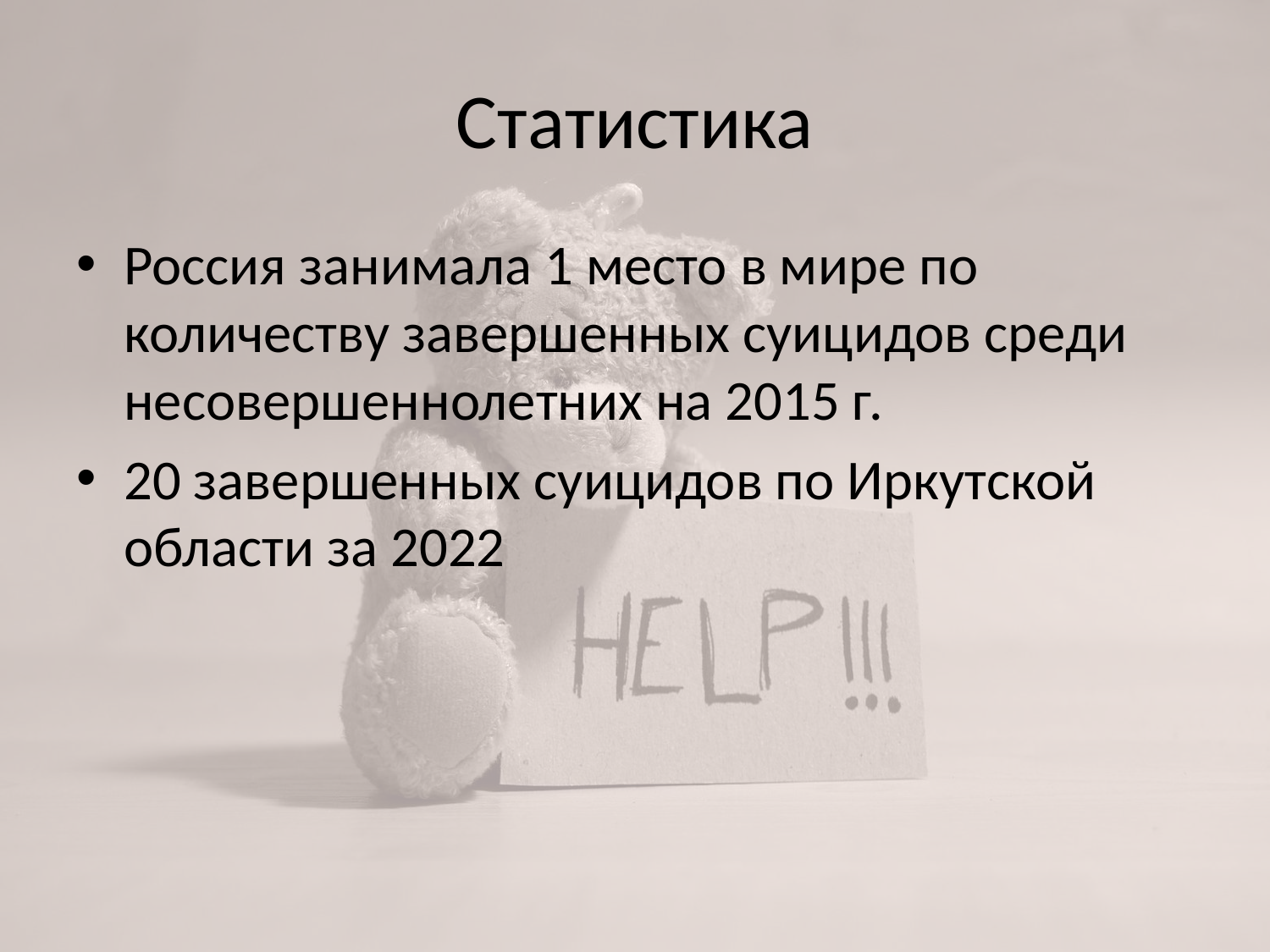

# Статистика
Россия занимала 1 место в мире по количеству завершенных суицидов среди несовершеннолетних на 2015 г.
20 завершенных суицидов по Иркутской области за 2022